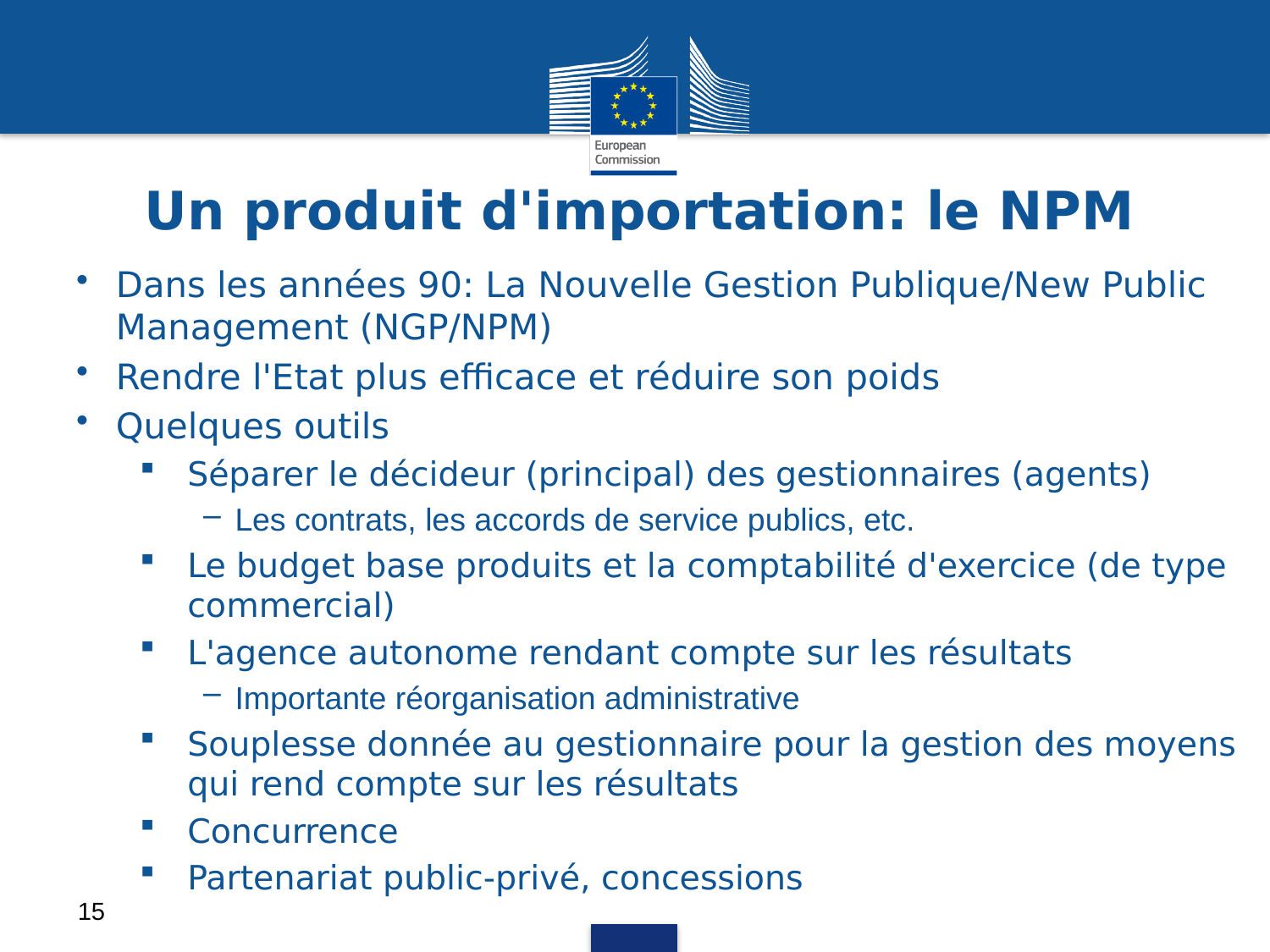

# Un produit d'importation: le NPM

Dans les années 90: La Nouvelle Gestion Publique/New Public Management (NGP/NPM)
Rendre l'Etat plus efficace et réduire son poids
Quelques outils
Séparer le décideur (principal) des gestionnaires (agents)
Les contrats, les accords de service publics, etc.
Le budget base produits et la comptabilité d'exercice (de type commercial)
L'agence autonome rendant compte sur les résultats
Importante réorganisation administrative
Souplesse donnée au gestionnaire pour la gestion des moyens qui rend compte sur les résultats
Concurrence
Partenariat public-privé, concessions

15